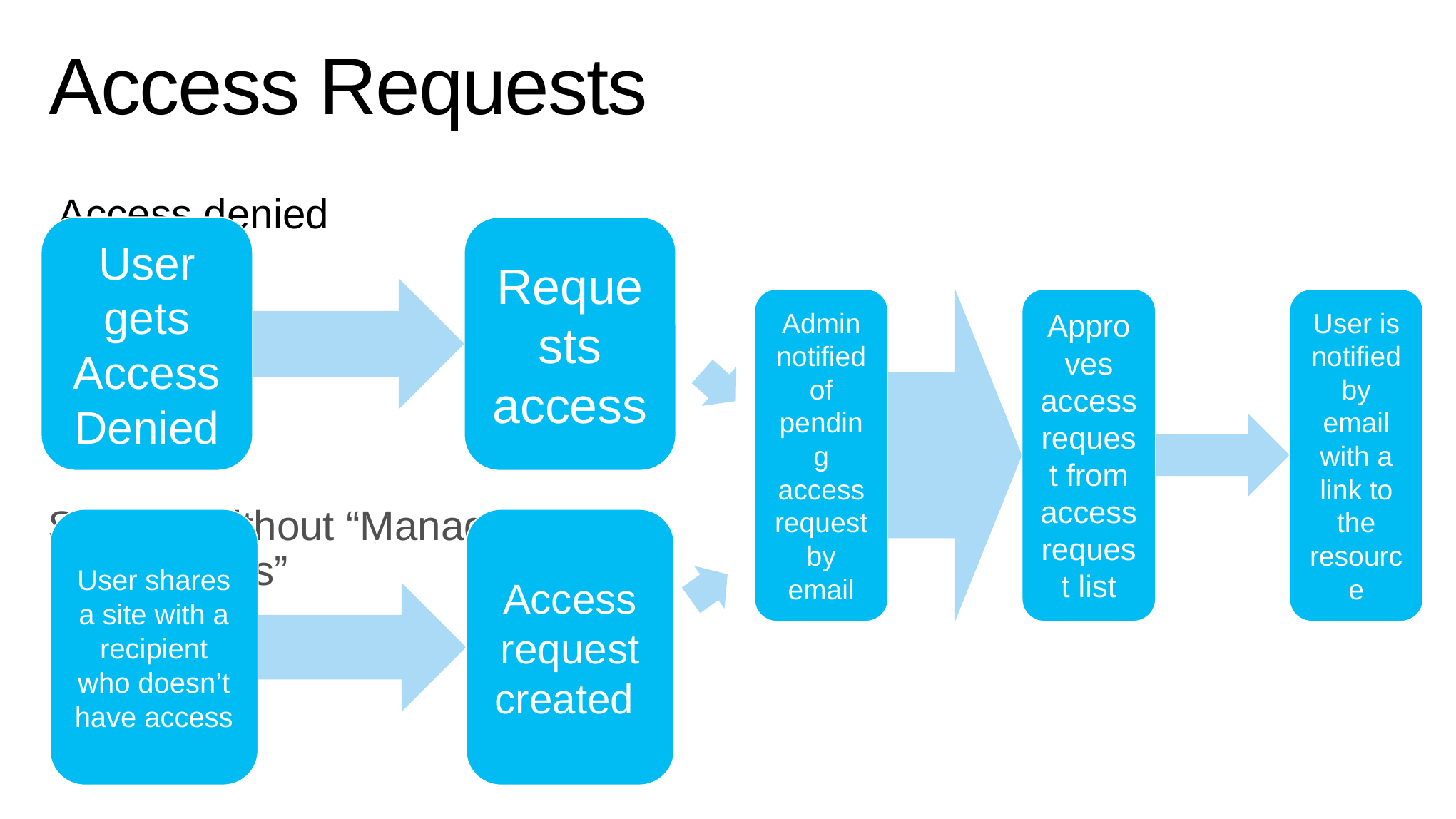

# Access Requests
Access denied
User gets Access Denied
Requests access
Admin notified of pending access request by email
Approves access request from access request list
User is notified by email with a link to the resource

Sharing without “Manage Permissions”